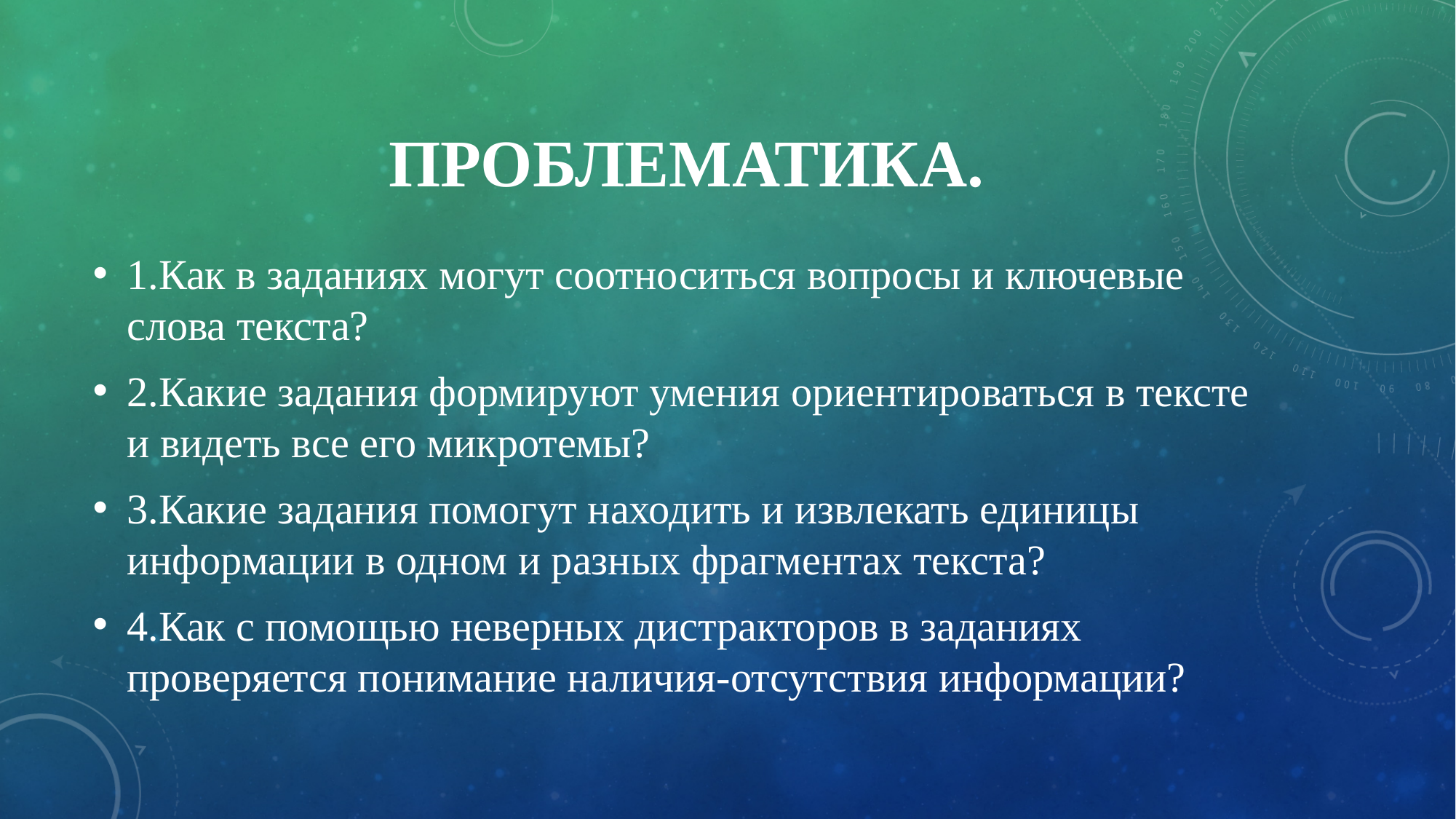

# Проблематика.
1.Как в заданиях могут соотноситься вопросы и ключевые слова текста?
2.Какие задания формируют умения ориентироваться в тексте и видеть все его микротемы?
3.Какие задания помогут находить и извлекать единицы информации в одном и разных фрагментах текста?
4.Как с помощью неверных дистракторов в заданиях проверяется понимание наличия-отсутствия информации?